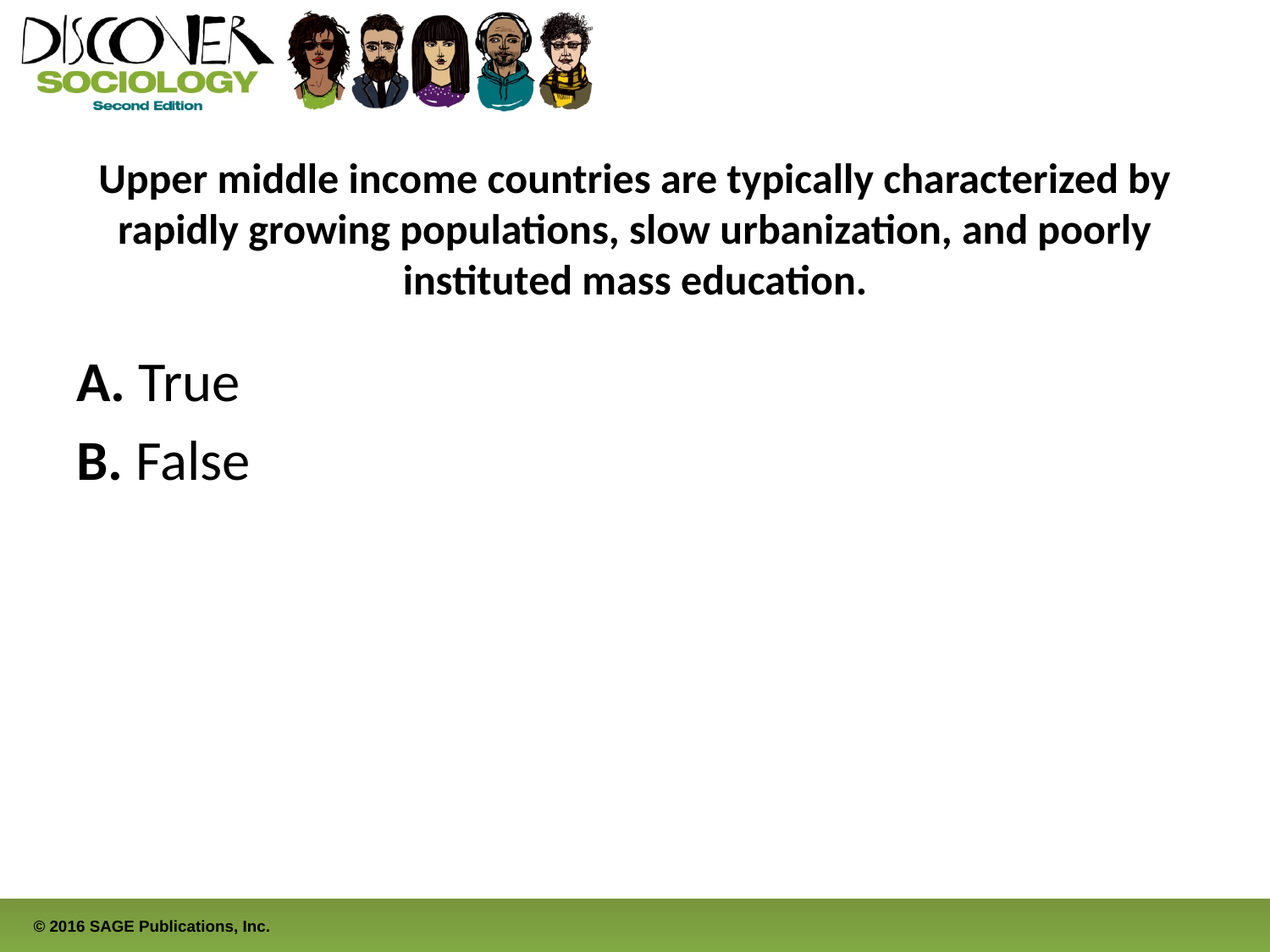

# Upper middle income countries are typically characterized by rapidly growing populations, slow urbanization, and poorly instituted mass education.
A. True
B. False